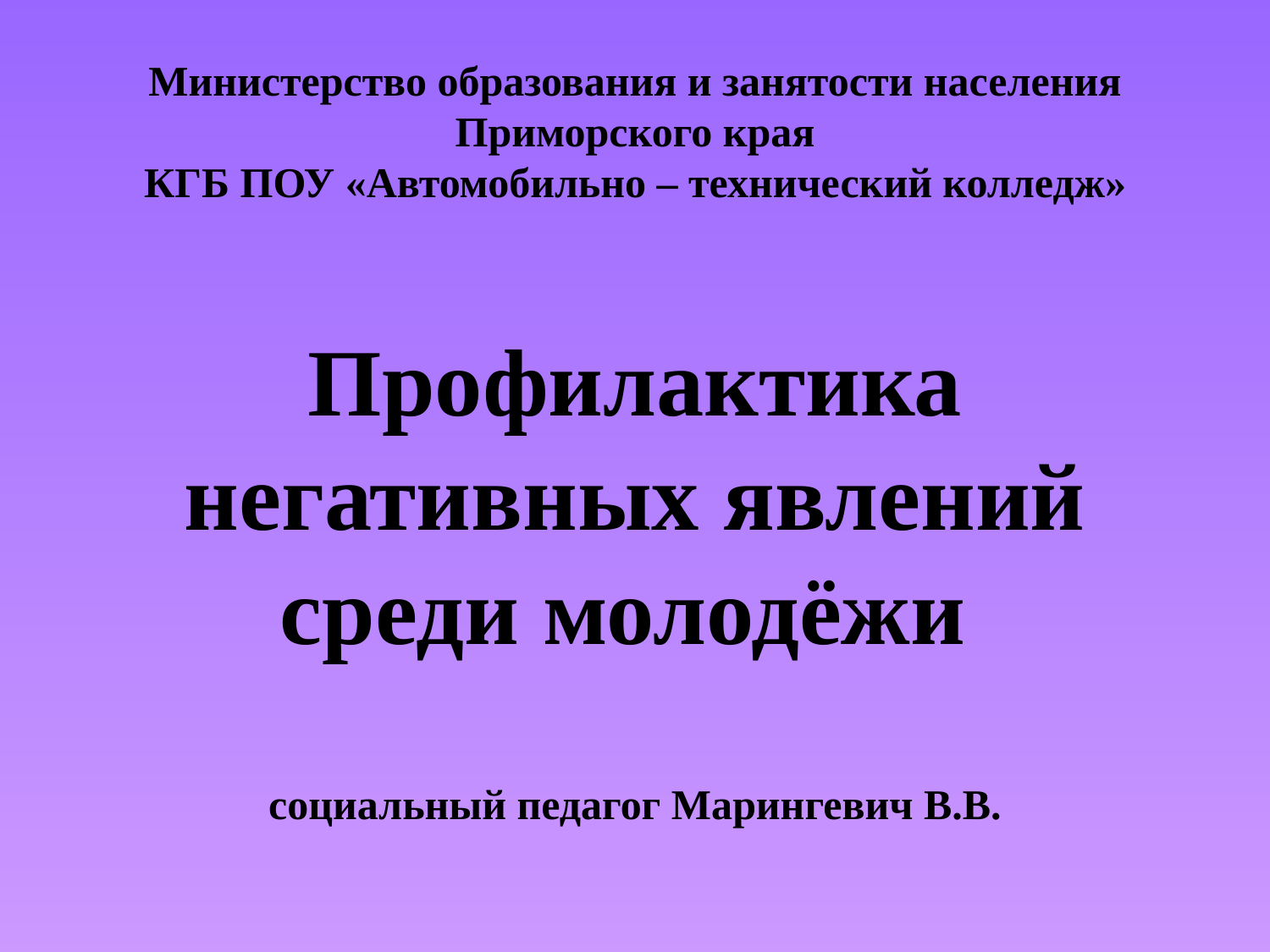

# Министерство образования и занятости населения Приморского края КГБ ПОУ «Автомобильно – технический колледж» Профилактика негативных явлений среди молодёжи социальный педагог Марингевич В.В.